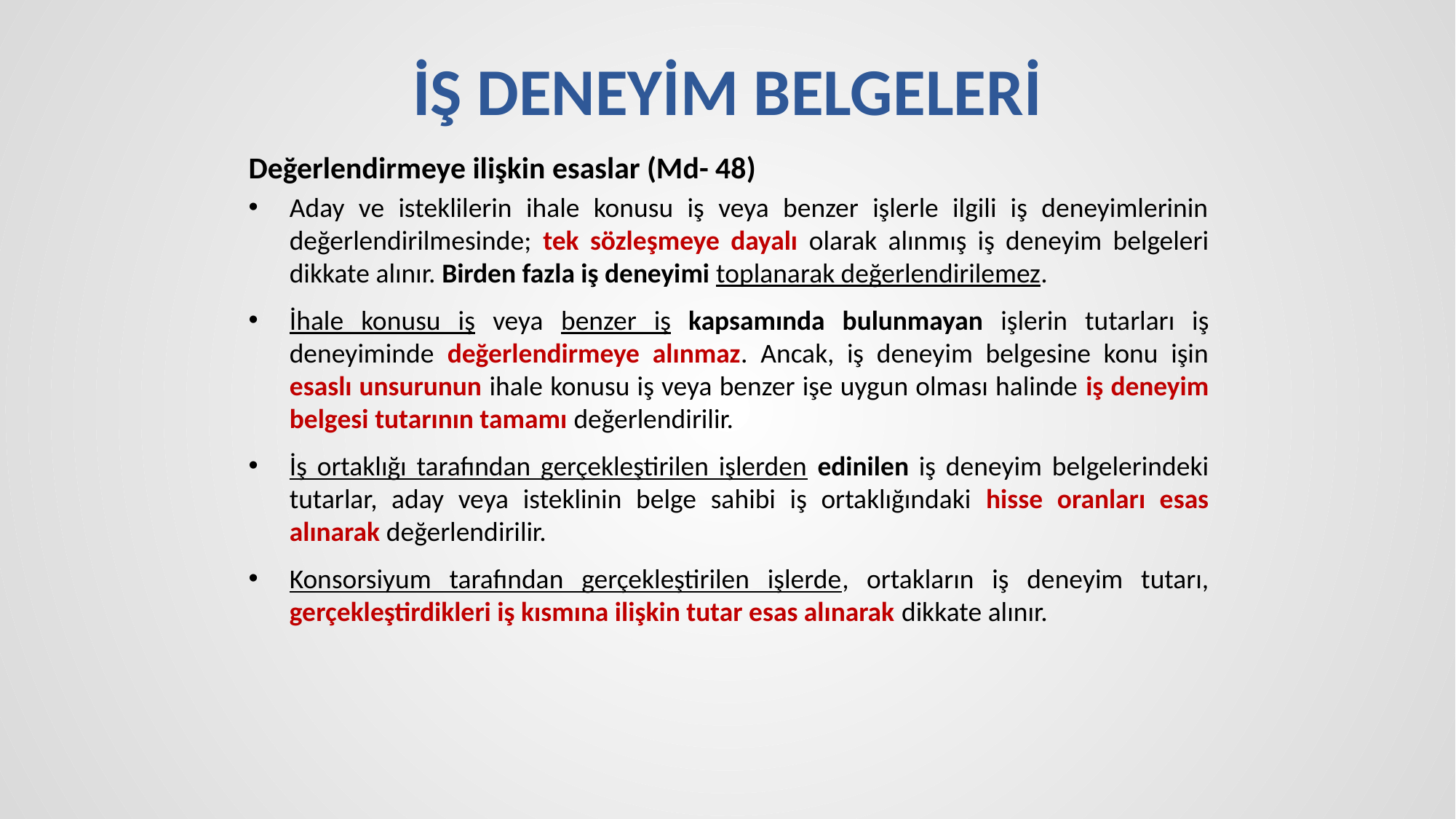

# İŞ DENEYİM BELGELERİ
Değerlendirmeye ilişkin esaslar (Md- 48)
Aday ve isteklilerin ihale konusu iş veya benzer işlerle ilgili iş deneyimlerinin değerlendirilmesinde; tek sözleşmeye dayalı olarak alınmış iş deneyim belgeleri dikkate alınır. Birden fazla iş deneyimi toplanarak değerlendirilemez.
İhale konusu iş veya benzer iş kapsamında bulunmayan işlerin tutarları iş deneyiminde değerlendirmeye alınmaz. Ancak, iş deneyim belgesine konu işin esaslı unsurunun ihale konusu iş veya benzer işe uygun olması halinde iş deneyim belgesi tutarının tamamı değerlendirilir.
İş ortaklığı tarafından gerçekleştirilen işlerden edinilen iş deneyim belgelerindeki tutarlar, aday veya isteklinin belge sahibi iş ortaklığındaki hisse oranları esas alınarak değerlendirilir.
Konsorsiyum tarafından gerçekleştirilen işlerde, ortakların iş deneyim tutarı, gerçekleştirdikleri iş kısmına ilişkin tutar esas alınarak dikkate alınır.